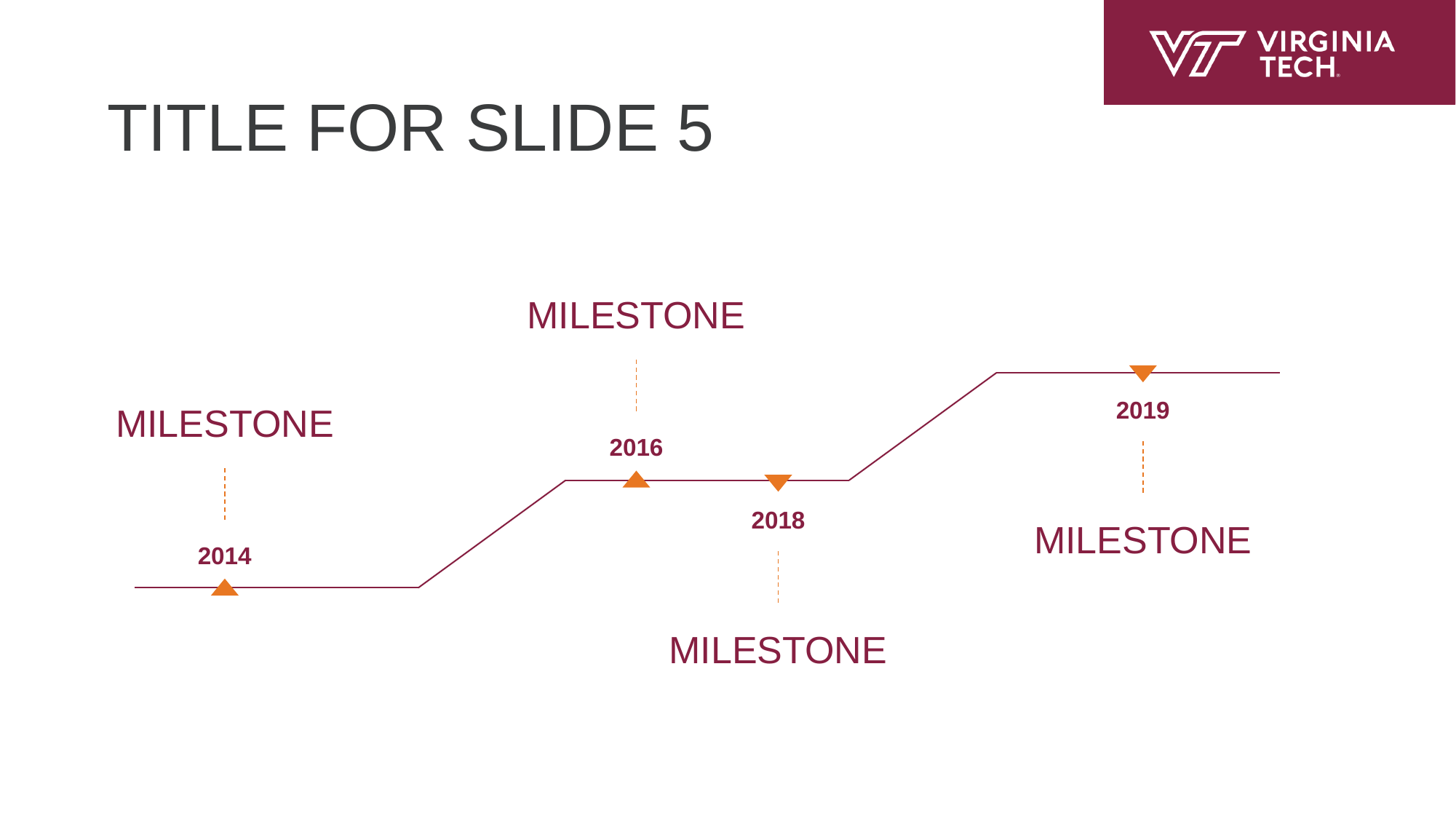

# TITLE FOR SLIDE 5
MILESTONE

2019
MILESTONE
2016
2018
MILESTONE
2014
MILESTONE